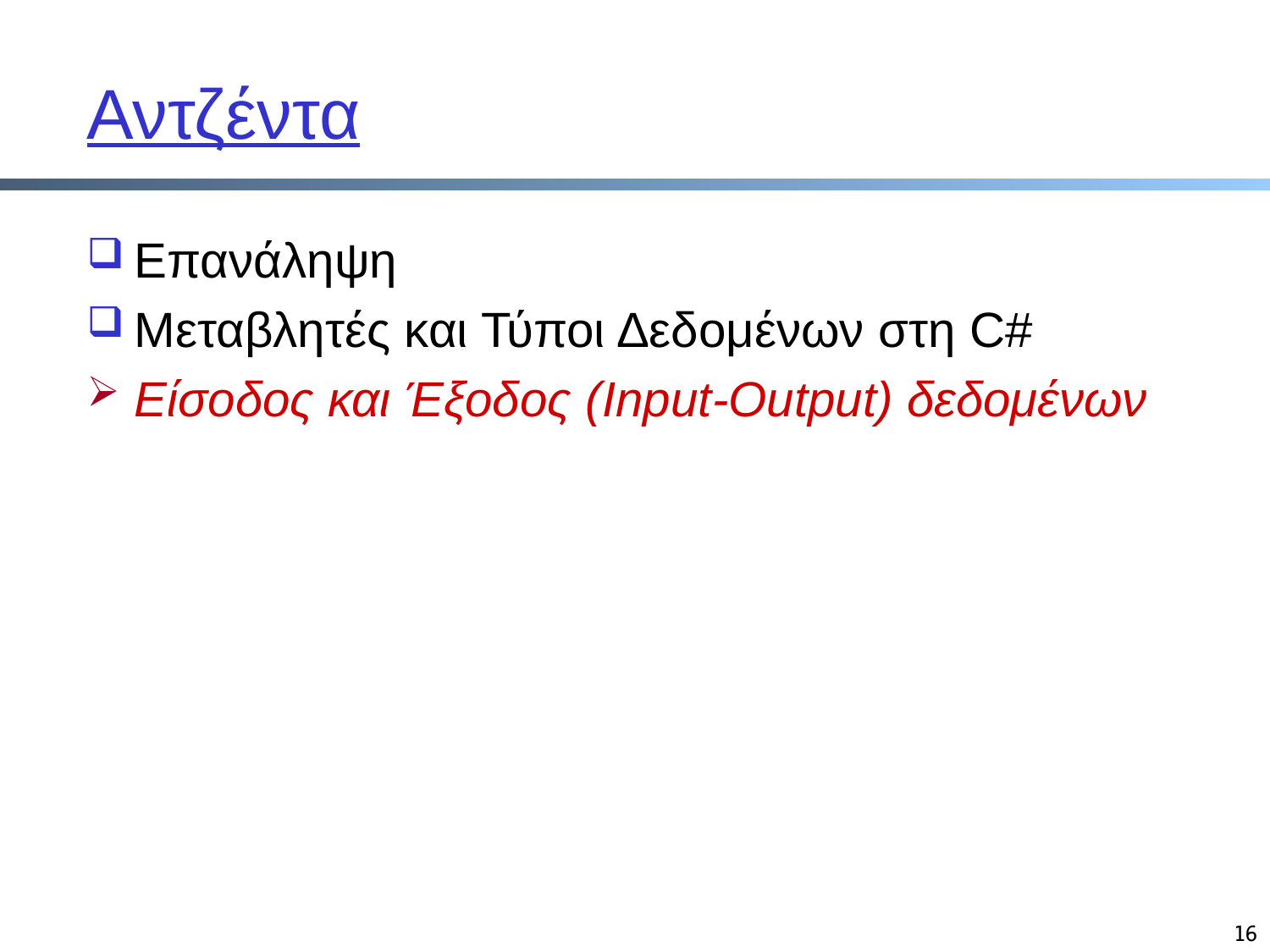

Αντζέντα
Επανάληψη
Μεταβλητές και Τύποι Δεδομένων στη C#
Είσοδος και Έξοδος (Input-Οutput) δεδομένων
16